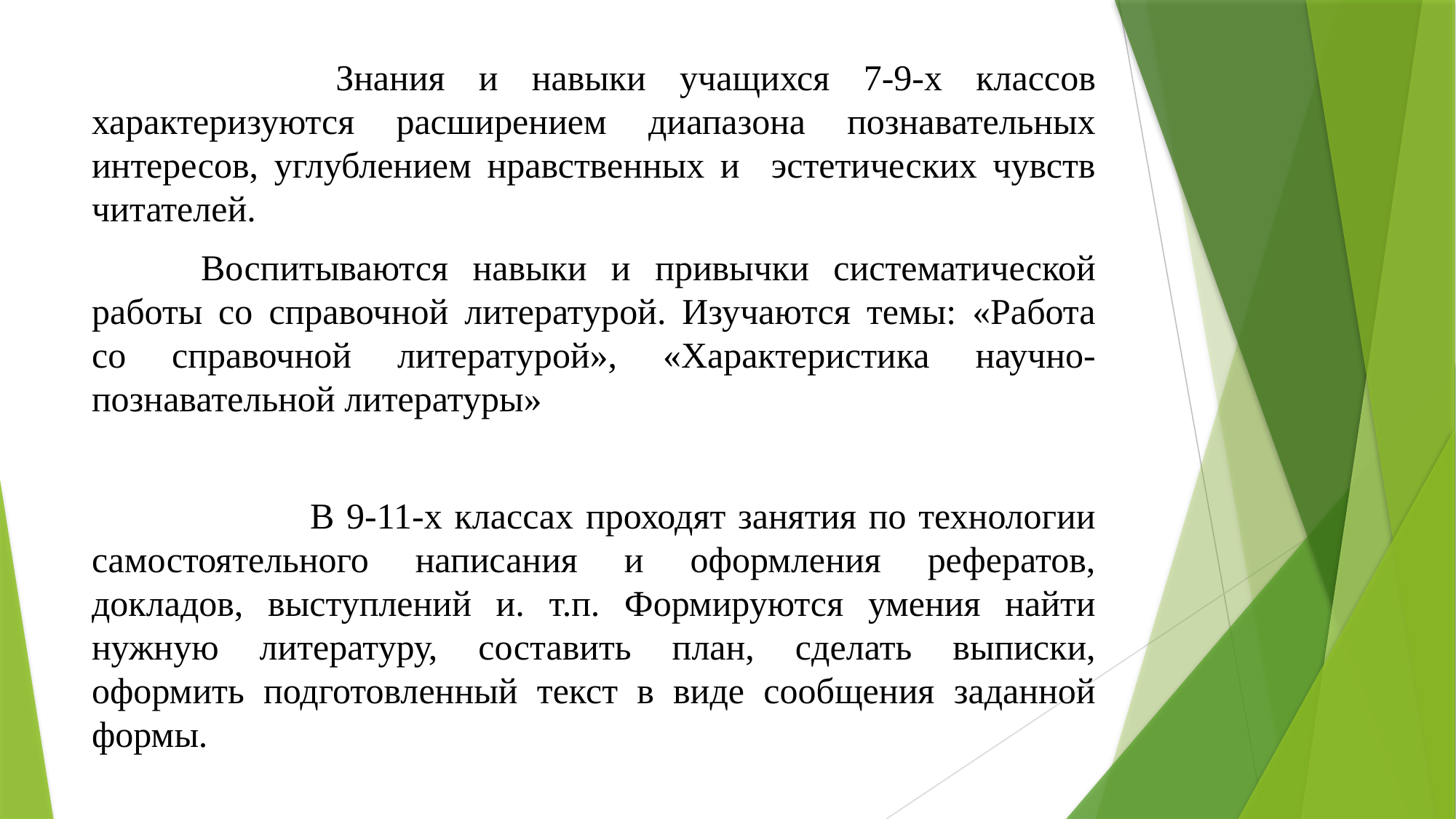

Знания и навыки учащихся 7-9-х классов характеризуются расширением диапазона познавательных интересов, углублением нравственных и  эстетических чувств читателей.
	Воспитываются навыки и привычки систематической работы со справочной литературой. Изучаются темы: «Работа со справочной литературой», «Характеристика научно-познавательной литературы»

		В 9-11-х классах проходят занятия по технологии самостоятельного написания и оформления рефератов, докладов, выступлений и. т.п. Формируются умения найти нужную литературу, составить план, сделать выписки, оформить подготовленный текст в виде сообщения заданной формы.